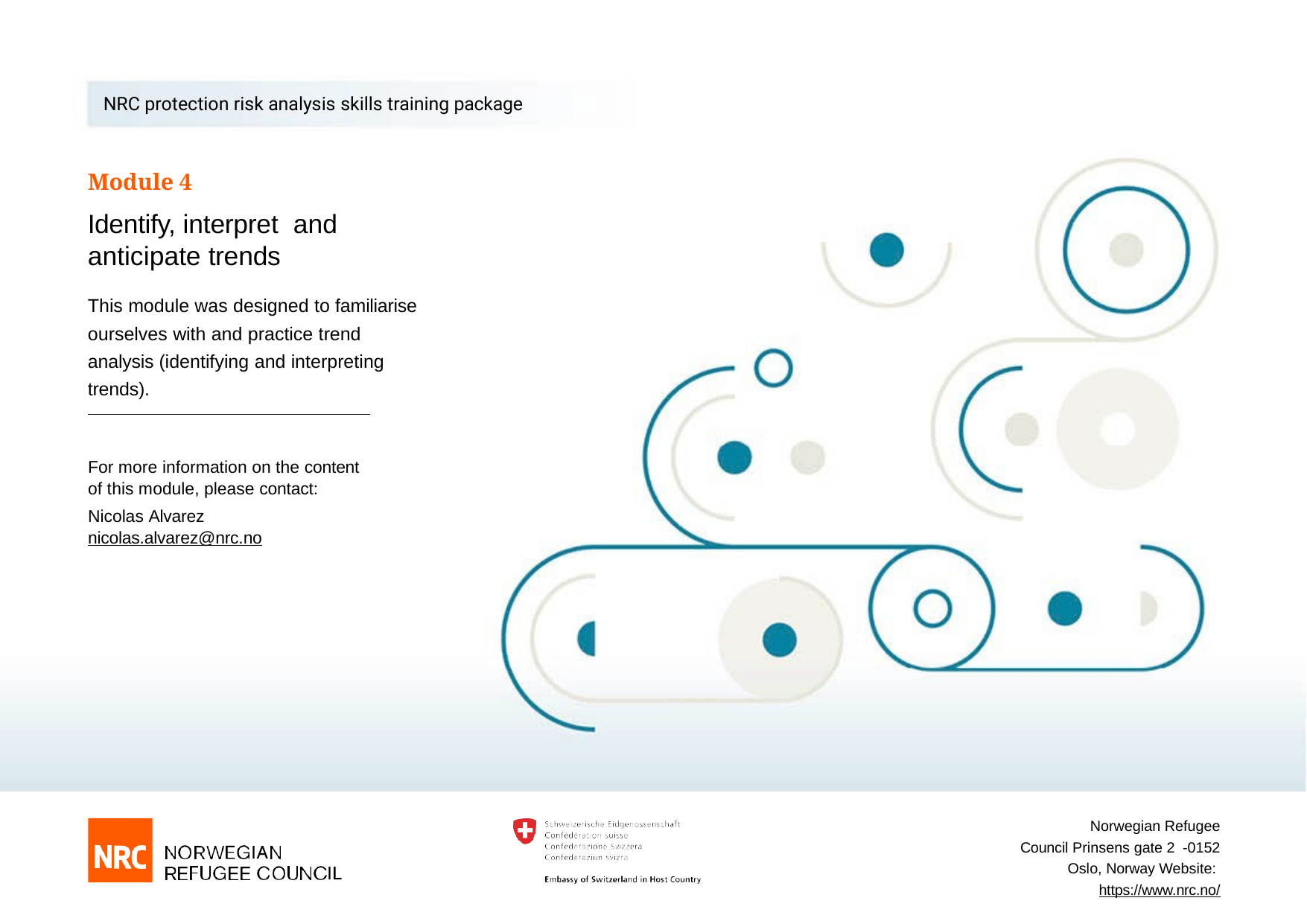

NRC protection risk analysis skills training package

Module 4
Identify, interpret and anticipate trends
This module was designed to familiarise ourselves with and practice trend analysis (identifying and interpreting trends).

For more information on the content of this module, please contact:
Nicolas Alvarez nicolas.alvarez@nrc.no
Norwegian Refugee Council Prinsens gate 2 -0152 Oslo, Norway Website: https://www.nrc.no/